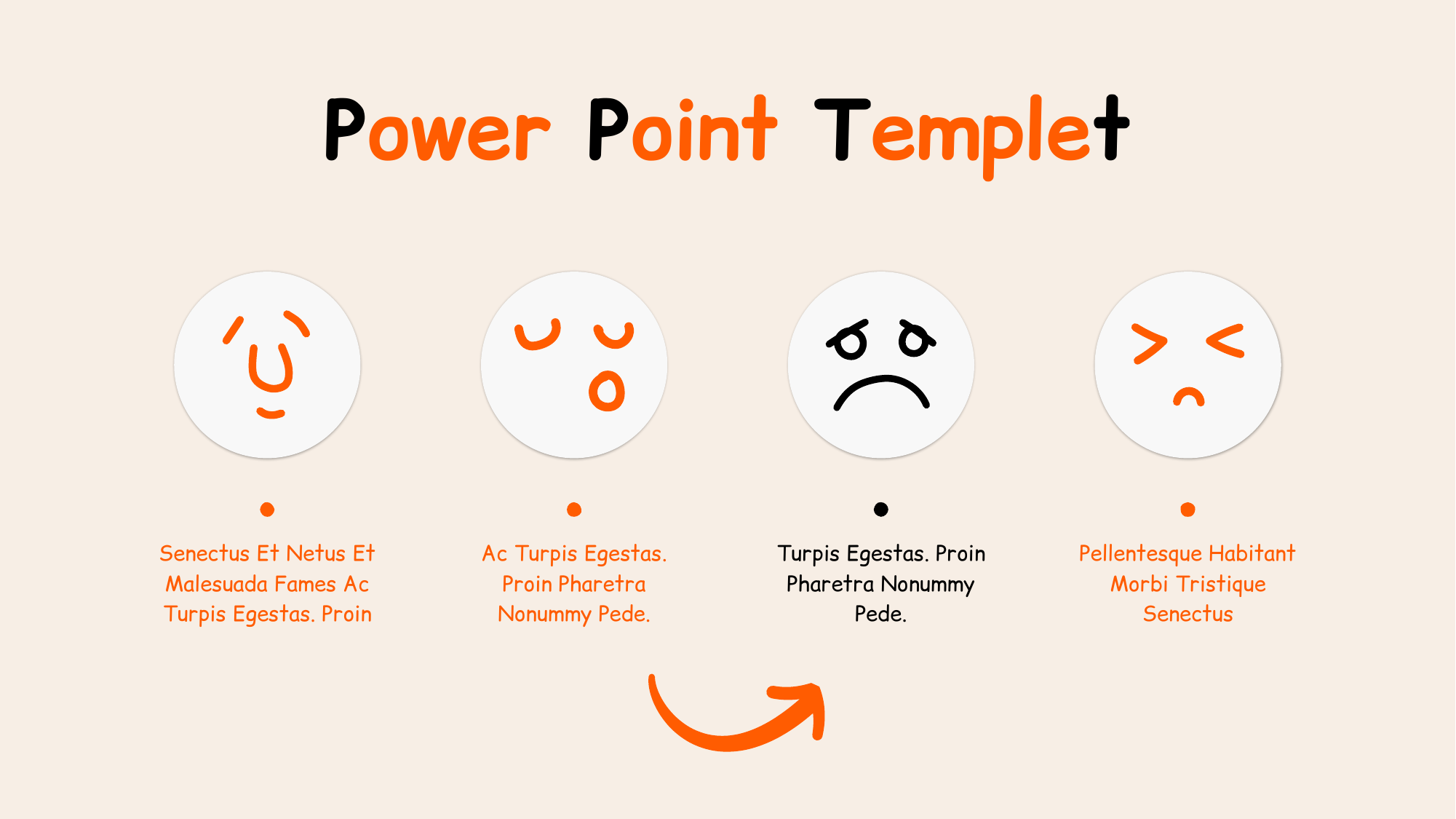

Power Point Templet

Senectus Et Netus Et Malesuada Fames Ac Turpis Egestas. Proin
Ac Turpis Egestas. Proin Pharetra Nonummy Pede.
Turpis Egestas. Proin Pharetra Nonummy Pede.
Pellentesque Habitant Morbi Tristique Senectus